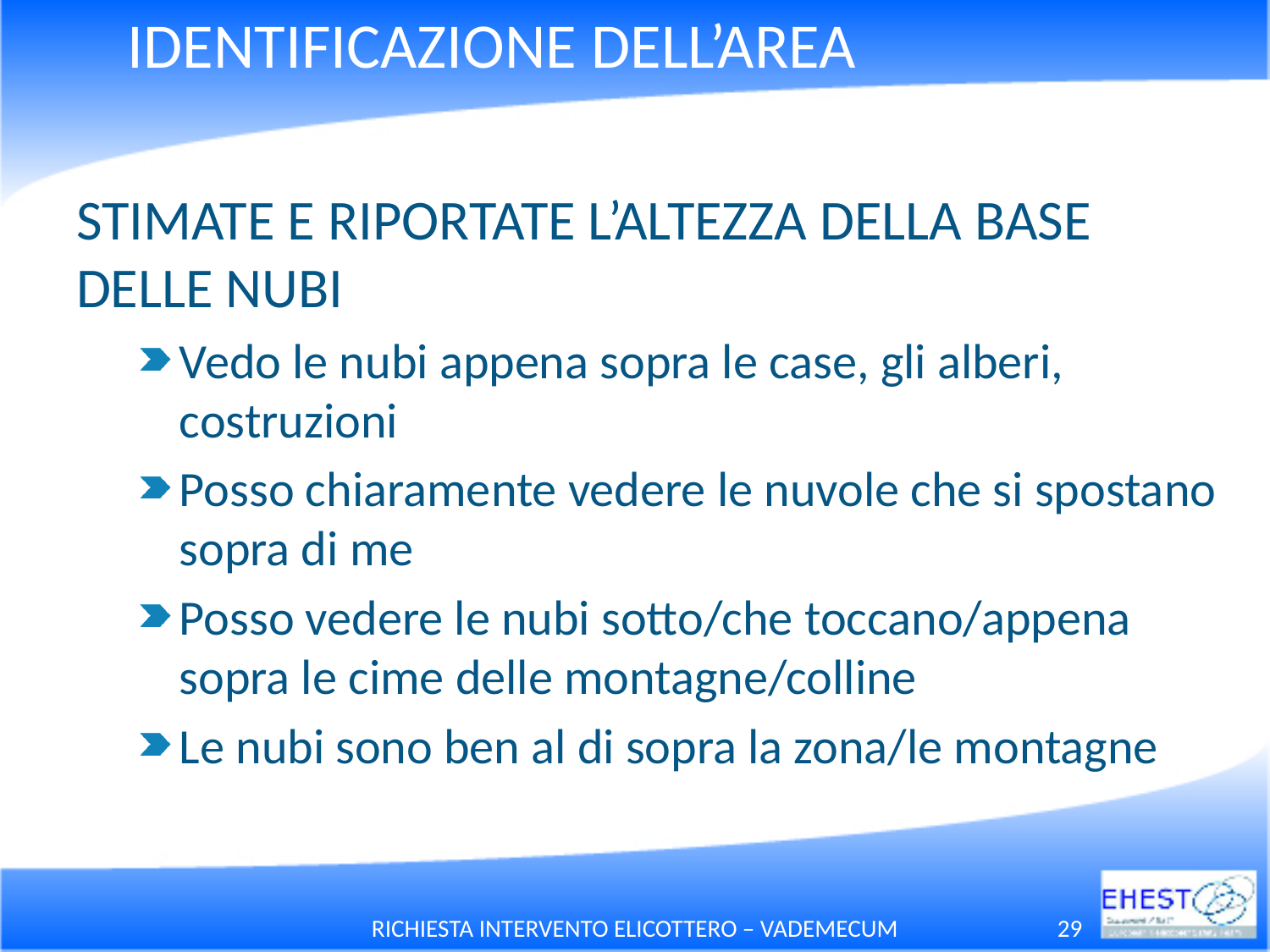

# IDENTIFICAZIONE DELL’AREA
STIMATE E RIPORTATE L’ALTEZZA DELLA BASE DELLE NUBI
Vedo le nubi appena sopra le case, gli alberi, costruzioni
Posso chiaramente vedere le nuvole che si spostano sopra di me
Posso vedere le nubi sotto/che toccano/appena sopra le cime delle montagne/colline
Le nubi sono ben al di sopra la zona/le montagne

RICHIESTA INTERVENTO ELICOTTERO – VADEMECUM
29